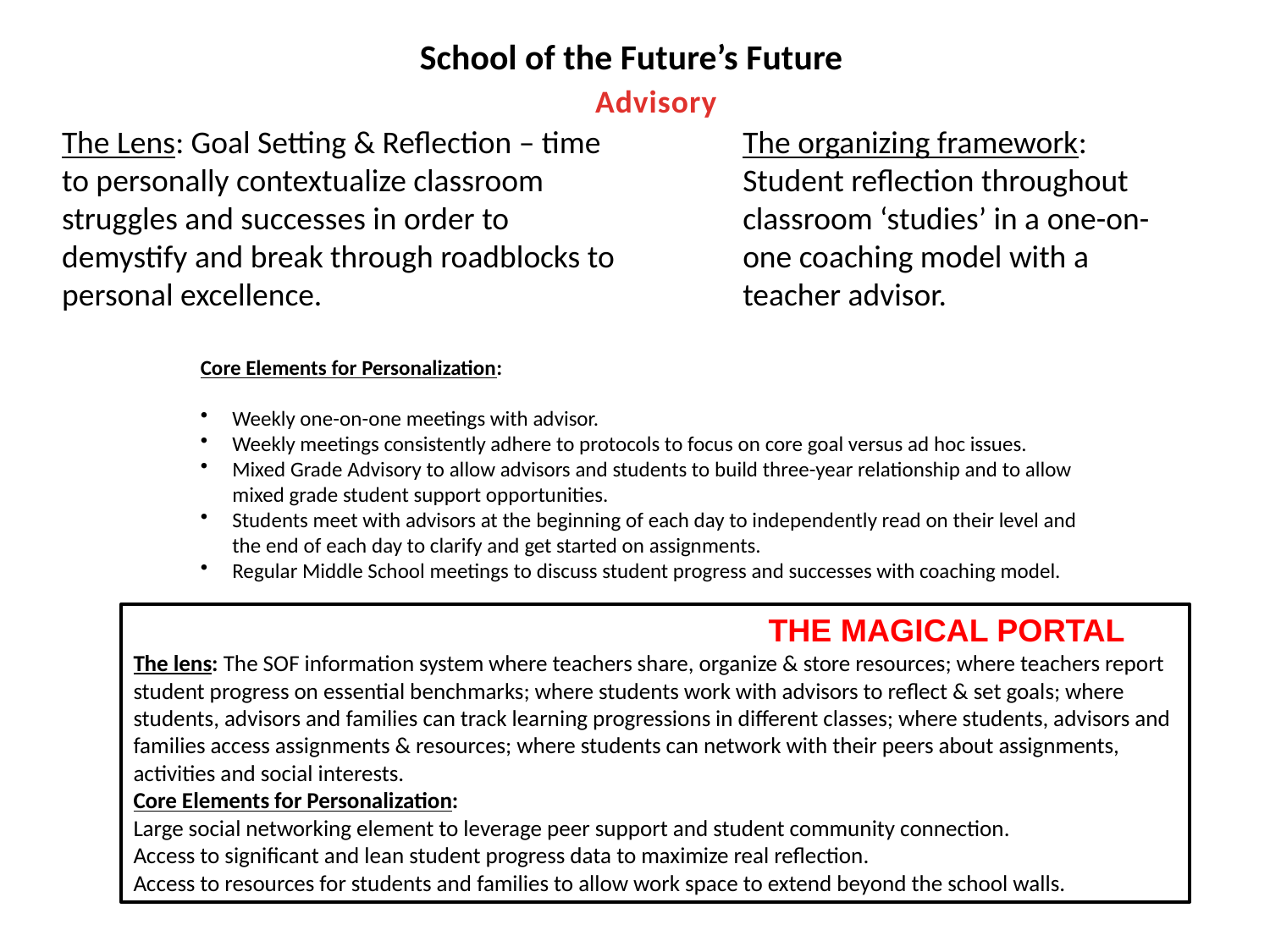

# School of the Future’s Future
Advisory
The Lens: Goal Setting & Reflection – time to personally contextualize classroom struggles and successes in order to demystify and break through roadblocks to personal excellence.
The organizing framework: Student reflection throughout classroom ‘studies’ in a one-on-one coaching model with a teacher advisor.

Core Elements for Personalization:

Weekly one-on-one meetings with advisor.
Weekly meetings consistently adhere to protocols to focus on core goal versus ad hoc issues.
Mixed Grade Advisory to allow advisors and students to build three-year relationship and to allow mixed grade student support opportunities.
Students meet with advisors at the beginning of each day to independently read on their level and the end of each day to clarify and get started on assignments.
Regular Middle School meetings to discuss student progress and successes with coaching model.

					THE MAGICAL PORTAL
The lens: The SOF information system where teachers share, organize & store resources; where teachers report student progress on essential benchmarks; where students work with advisors to reflect & set goals; where students, advisors and families can track learning progressions in different classes; where students, advisors and families access assignments & resources; where students can network with their peers about assignments, activities and social interests.
Core Elements for Personalization:
Large social networking element to leverage peer support and student community connection.
Access to significant and lean student progress data to maximize real reflection.
Access to resources for students and families to allow work space to extend beyond the school walls.